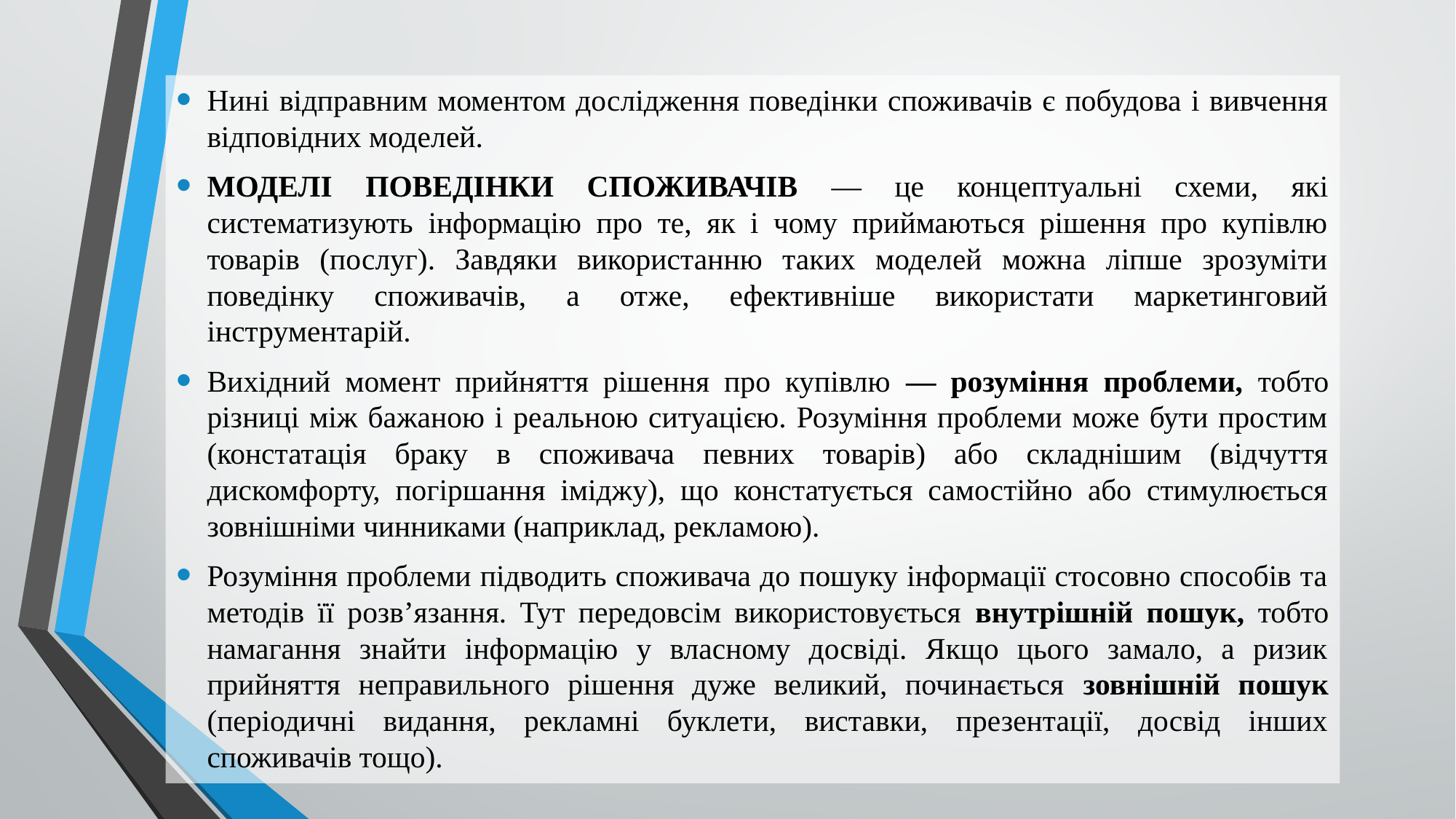

Нині відправним моментом дослідження поведінки споживачів є побудова і вивчення відповідних моделей.
МОДЕЛІ ПОВЕДІНКИ СПОЖИВАЧІВ — це концептуальні схеми, які систематизують інформацію про те, як і чому приймаються рішення про купівлю товарів (послуг). Завдяки використанню таких моделей можна ліпше зрозуміти поведінку споживачів, а отже, ефективніше використати маркетинговий інструментарій.
Вихідний момент прийняття рішення про купівлю — розуміння проблеми, тобто різниці між бажаною і реальною ситуацією. Розуміння проблеми може бути простим (констатація браку в споживача певних товарів) або складнішим (відчуття дискомфорту, погіршання іміджу), що констатується самостійно або стимулюється зовнішніми чинниками (наприклад, рекламою).
Розуміння проблеми підводить споживача до пошуку інформації стосовно способів та методів її розв’язання. Тут передовсім використовується внутрішній пошук, тобто намагання знайти інформацію у власному досвіді. Якщо цього замало, а ризик прийняття неправильного рішення дуже великий, починається зовнішній пошук (періодичні видання, рекламні буклети, виставки, презентації, досвід інших споживачів тощо).